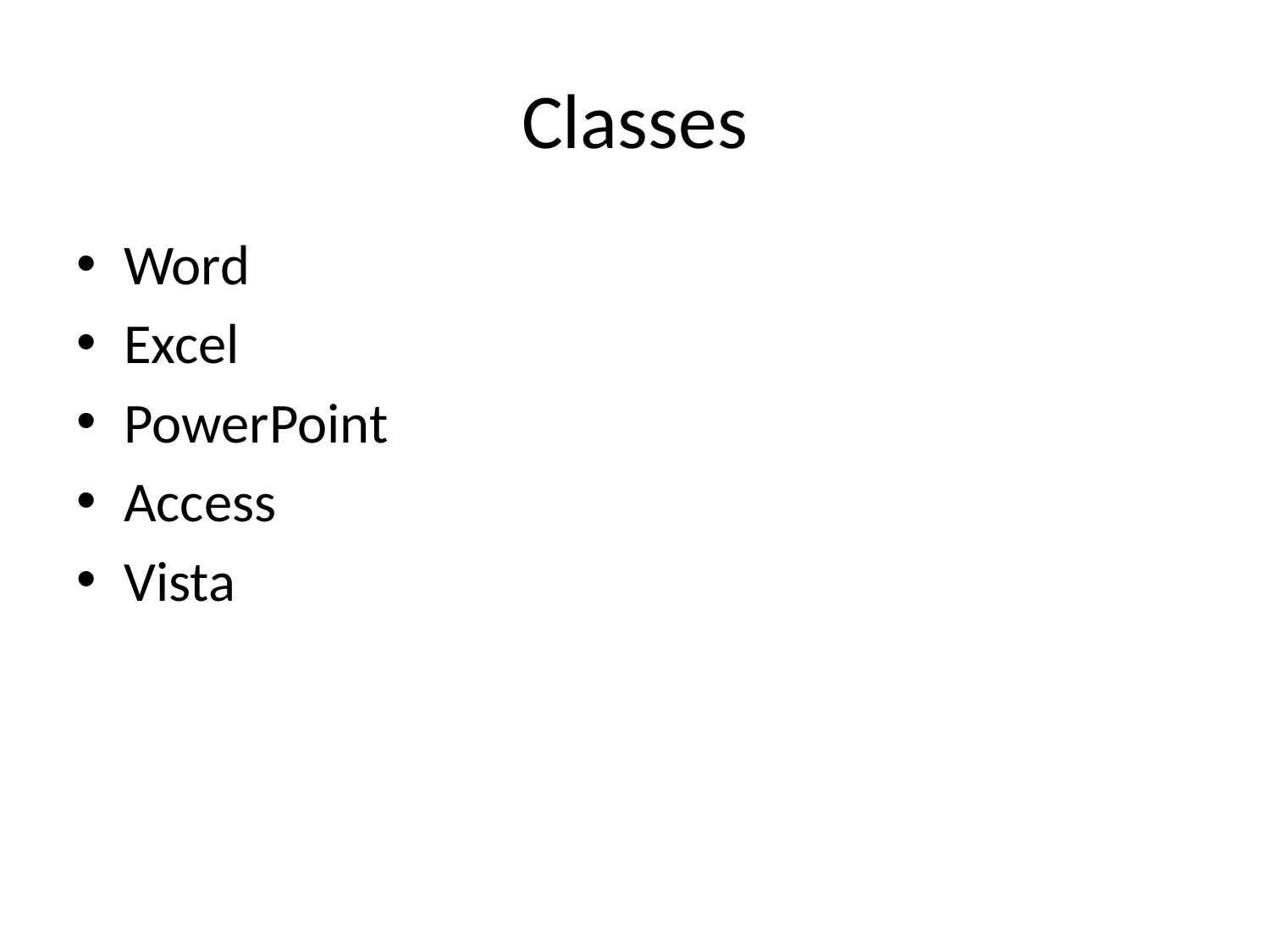

# Classes
Word
Excel
PowerPoint
Access
Vista